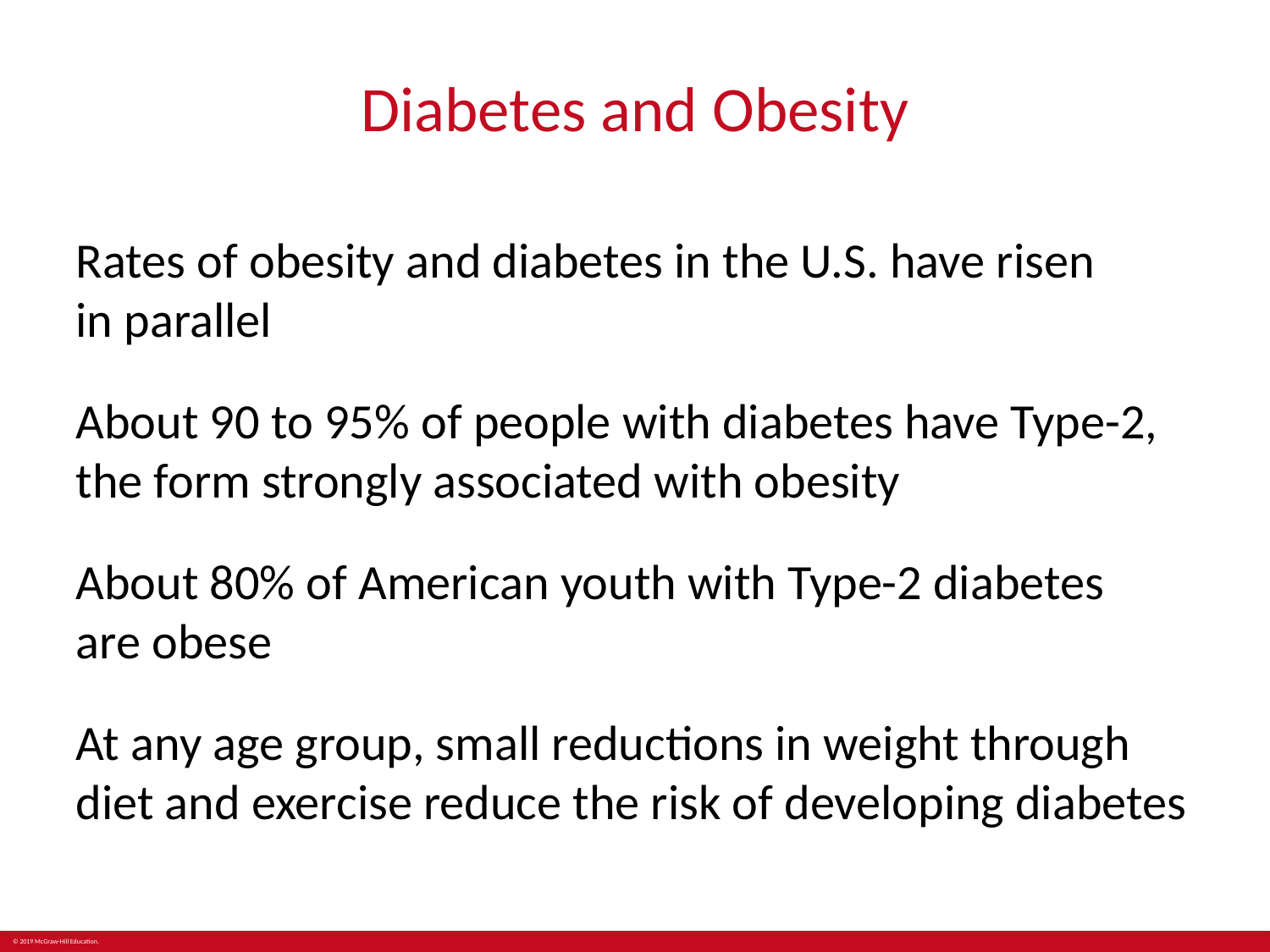

# Diabetes and Obesity
Rates of obesity and diabetes in the U.S. have risen
in parallel
About 90 to 95% of people with diabetes have Type-2, the form strongly associated with obesity
About 80% of American youth with Type-2 diabetes
are obese
At any age group, small reductions in weight through diet and exercise reduce the risk of developing diabetes